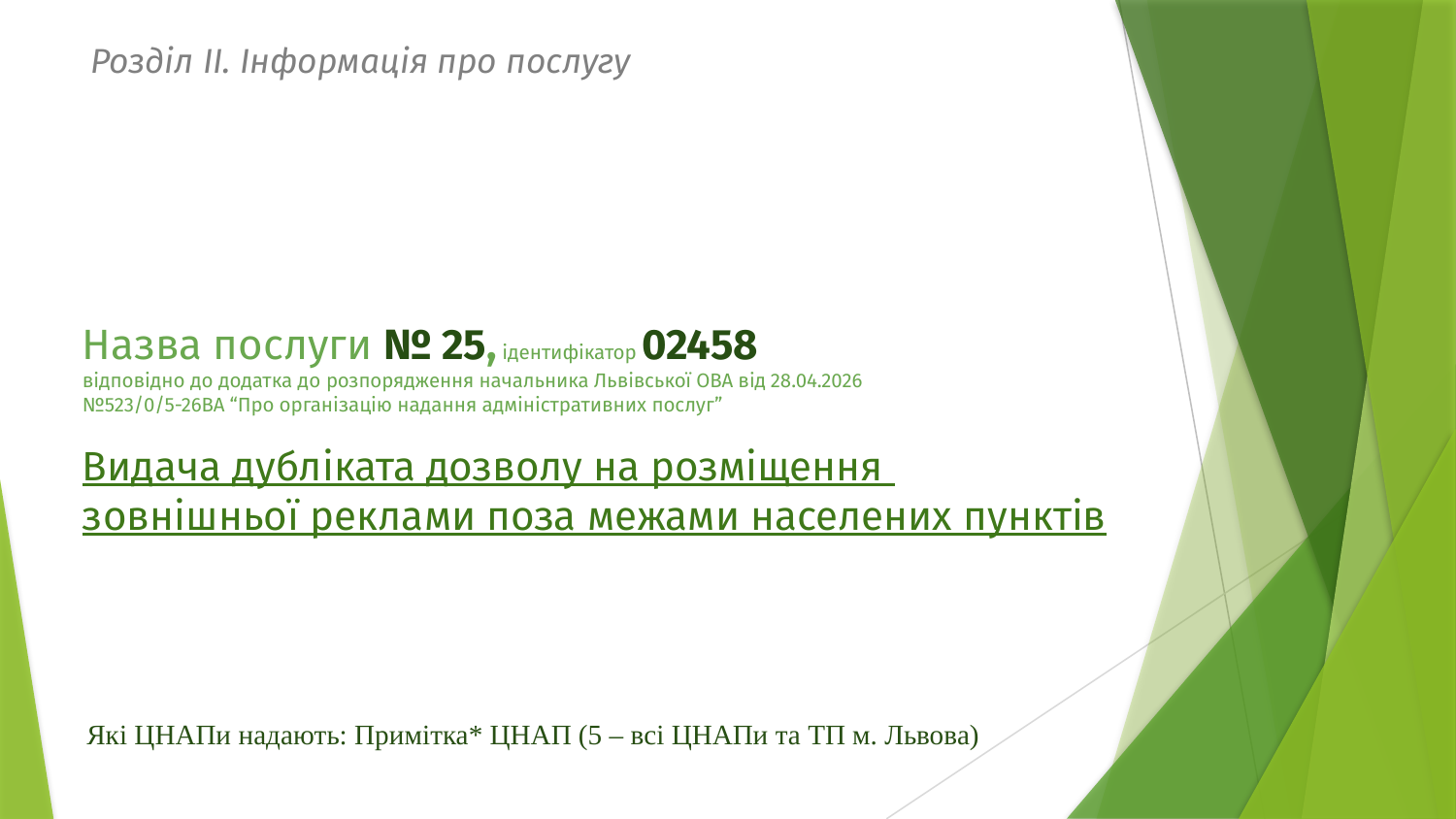

Розділ ІІ. Інформація про послугу
# Назва послуги № 25, ідентифікатор 02458
відповідно до додатка до розпорядження начальника Львівської ОВА від 28.04.2026
№523/0/5-26ВА “Про організацію надання адміністративних послуг”

Видача дубліката дозволу на розміщення
зовнішньої реклами поза межами населених пунктів
Які ЦНАПи надають: Примітка* ЦНАП (5 – всі ЦНАПи та ТП м. Львова)